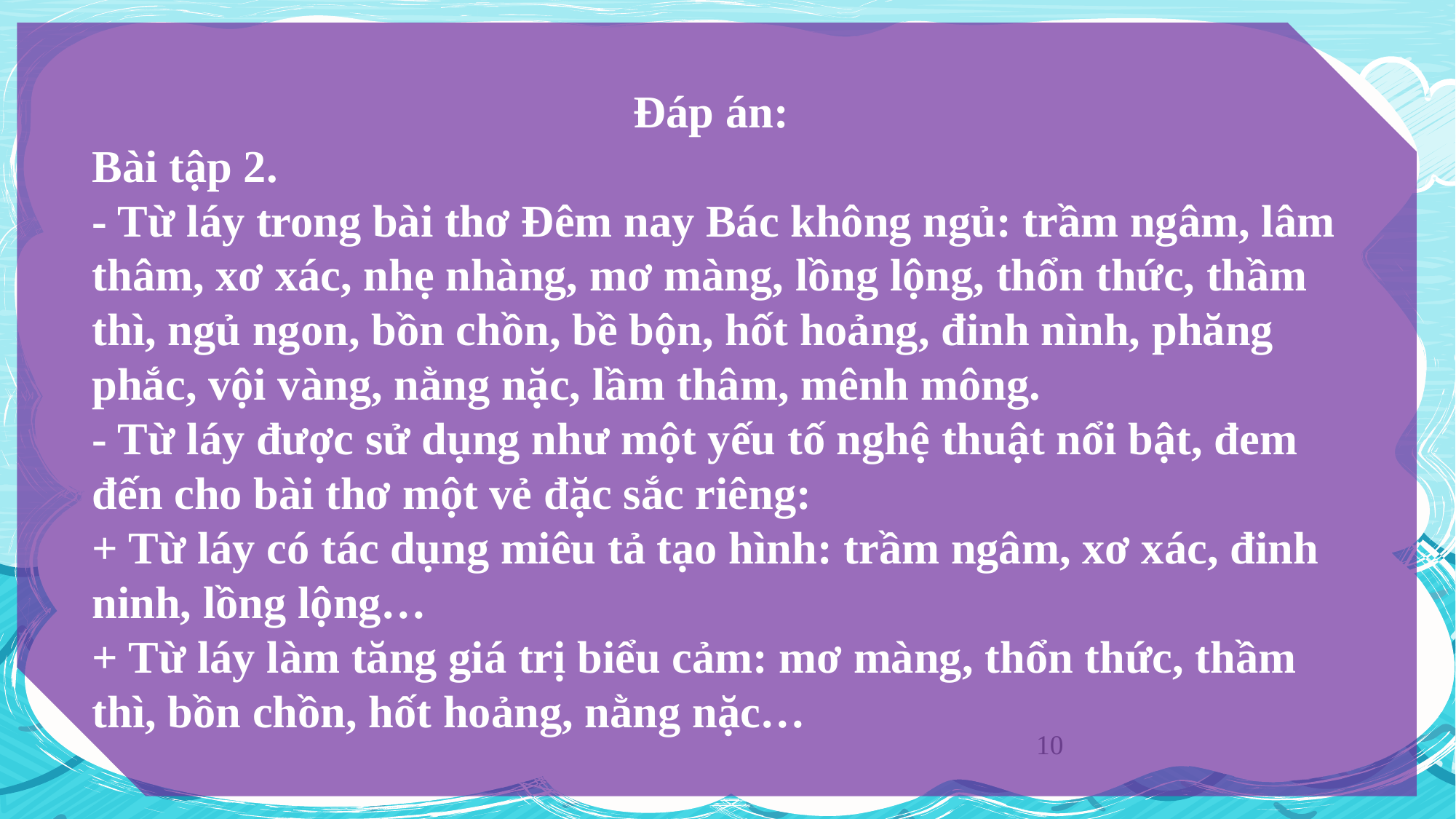

Đáp án:
Bài tập 2.
- Từ láy trong bài thơ Đêm nay Bác không ngủ: trầm ngâm, lâm thâm, xơ xác, nhẹ nhàng, mơ màng, lồng lộng, thổn thức, thầm thì, ngủ ngon, bồn chồn, bề bộn, hốt hoảng, đinh nình, phăng phắc, vội vàng, nằng nặc, lầm thâm, mênh mông.
- Từ láy được sử dụng như một yếu tố nghệ thuật nổi bật, đem đến cho bài thơ một vẻ đặc sắc riêng:
+ Từ láy có tác dụng miêu tả tạo hình: trầm ngâm, xơ xác, đinh ninh, lồng lộng…
+ Từ láy làm tăng giá trị biểu cảm: mơ màng, thổn thức, thầm thì, bồn chồn, hốt hoảng, nằng nặc…
10